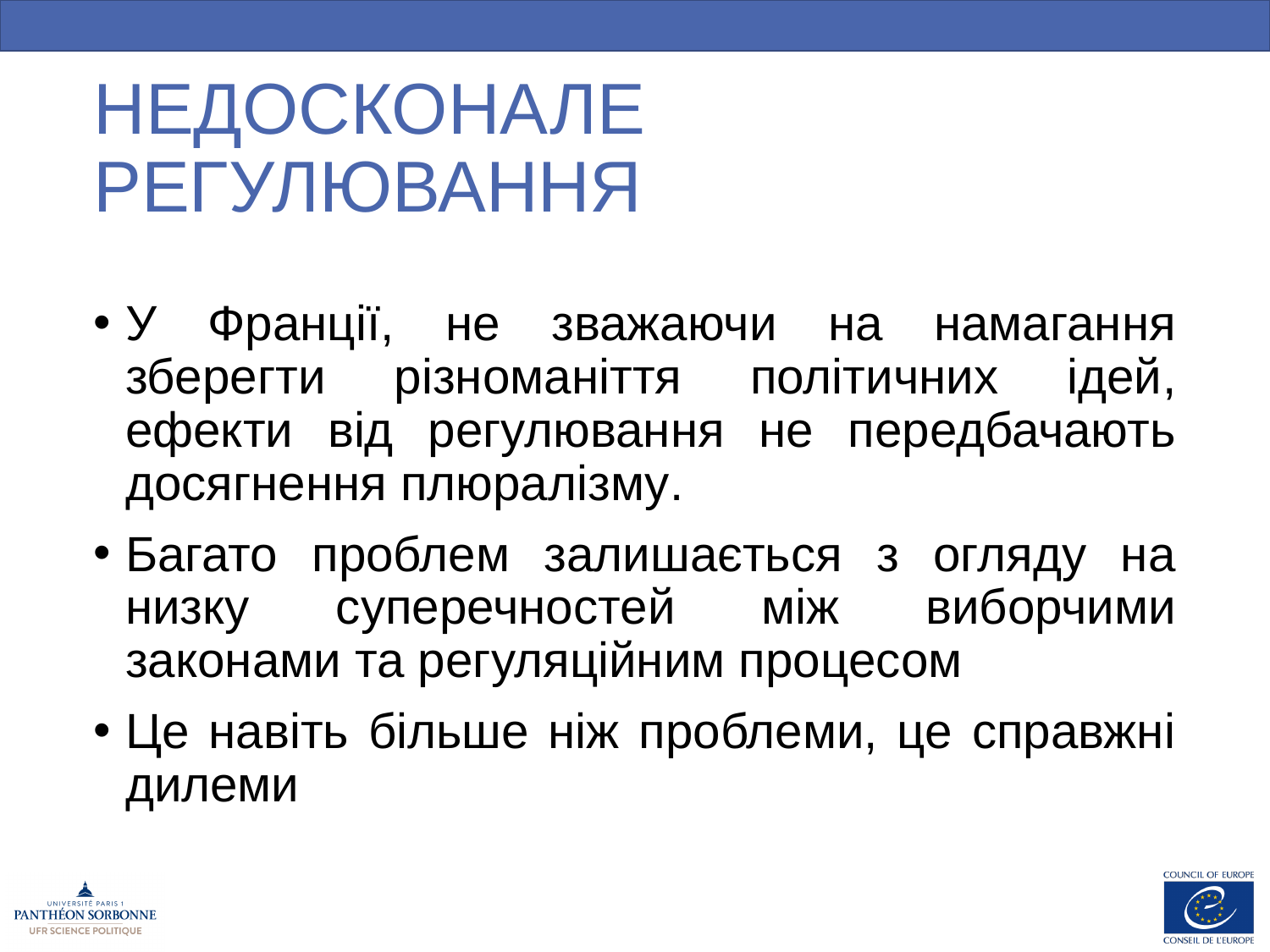

# НЕДОСКОНАЛЕ РЕГУЛЮВАННЯ
У Франції, не зважаючи на намагання зберегти різноманіття політичних ідей, ефекти від регулювання не передбачають досягнення плюралізму.
Багато проблем залишається з огляду на низку суперечностей між виборчими законами та регуляційним процесом
Це навіть більше ніж проблеми, це справжні дилеми